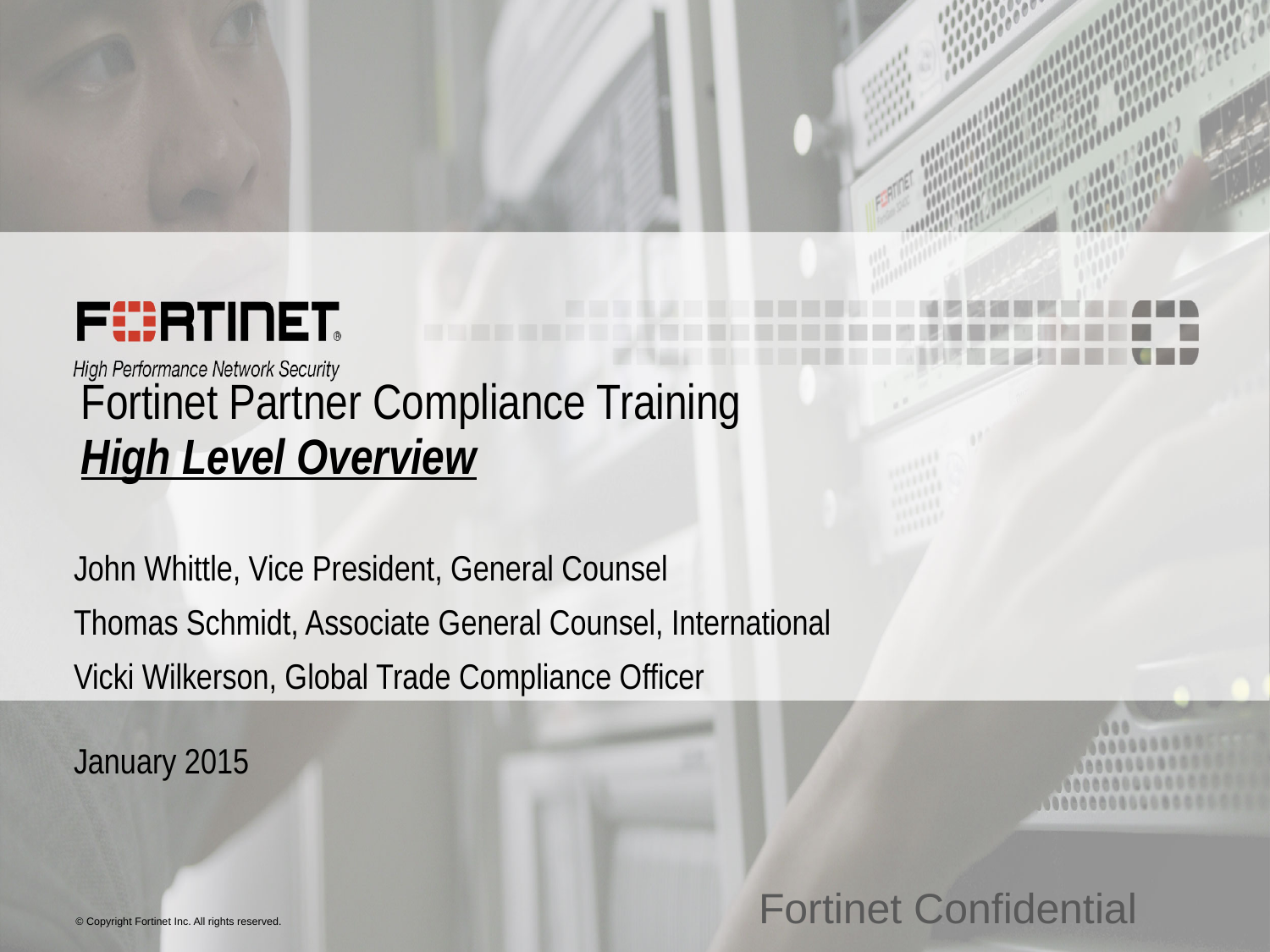

# Fortinet Partner Compliance Training High Level Overview
John Whittle, Vice President, General Counsel
Thomas Schmidt, Associate General Counsel, International
Vicki Wilkerson, Global Trade Compliance Officer
January 2015

Fortinet Confidential